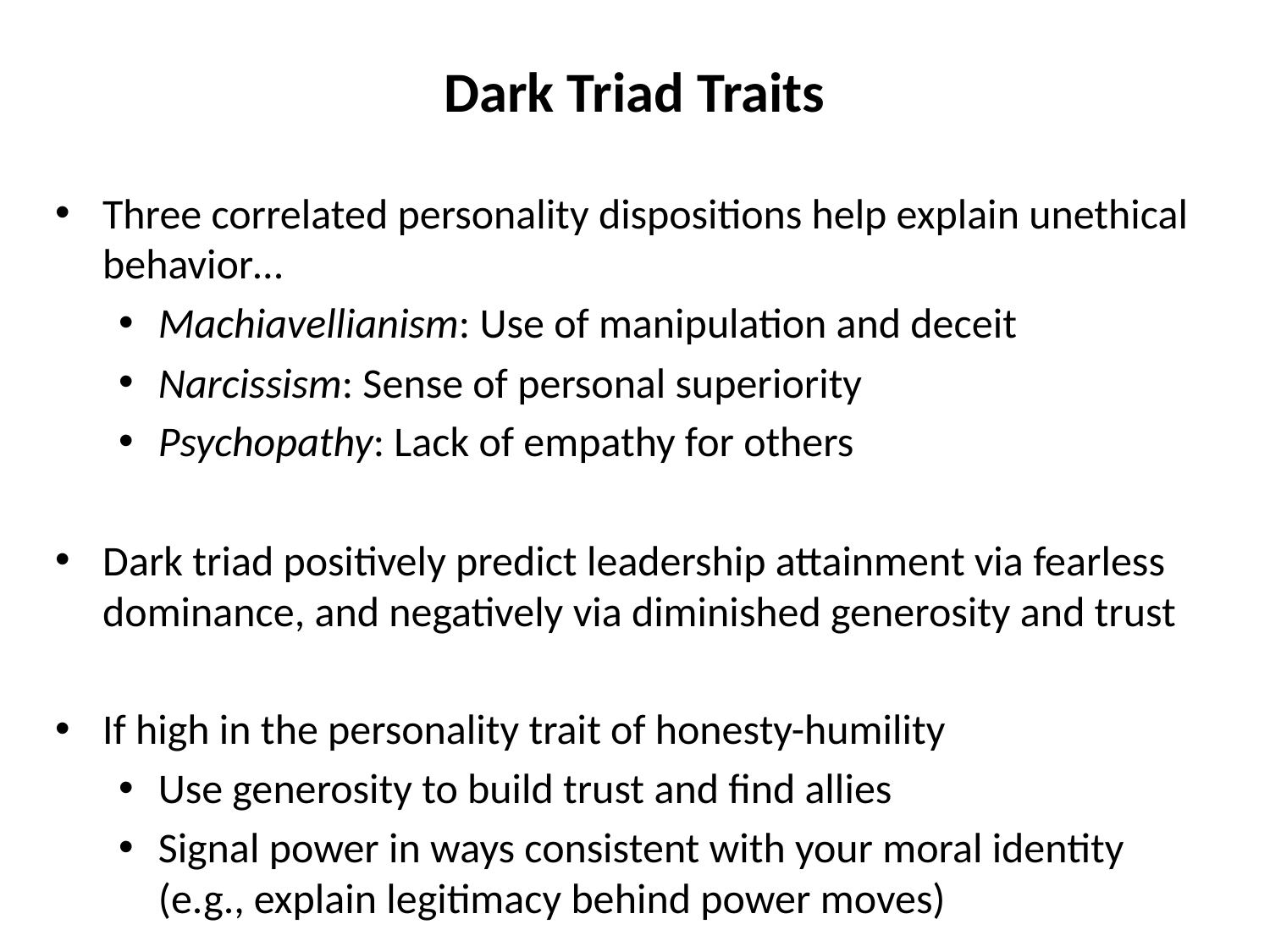

# Dark Triad Traits
Three correlated personality dispositions help explain unethical behavior…
Machiavellianism: Use of manipulation and deceit
Narcissism: Sense of personal superiority
Psychopathy: Lack of empathy for others

Dark triad positively predict leadership attainment via fearless dominance, and negatively via diminished generosity and trust

If high in the personality trait of honesty-humility
Use generosity to build trust and find allies
Signal power in ways consistent with your moral identity (e.g., explain legitimacy behind power moves)